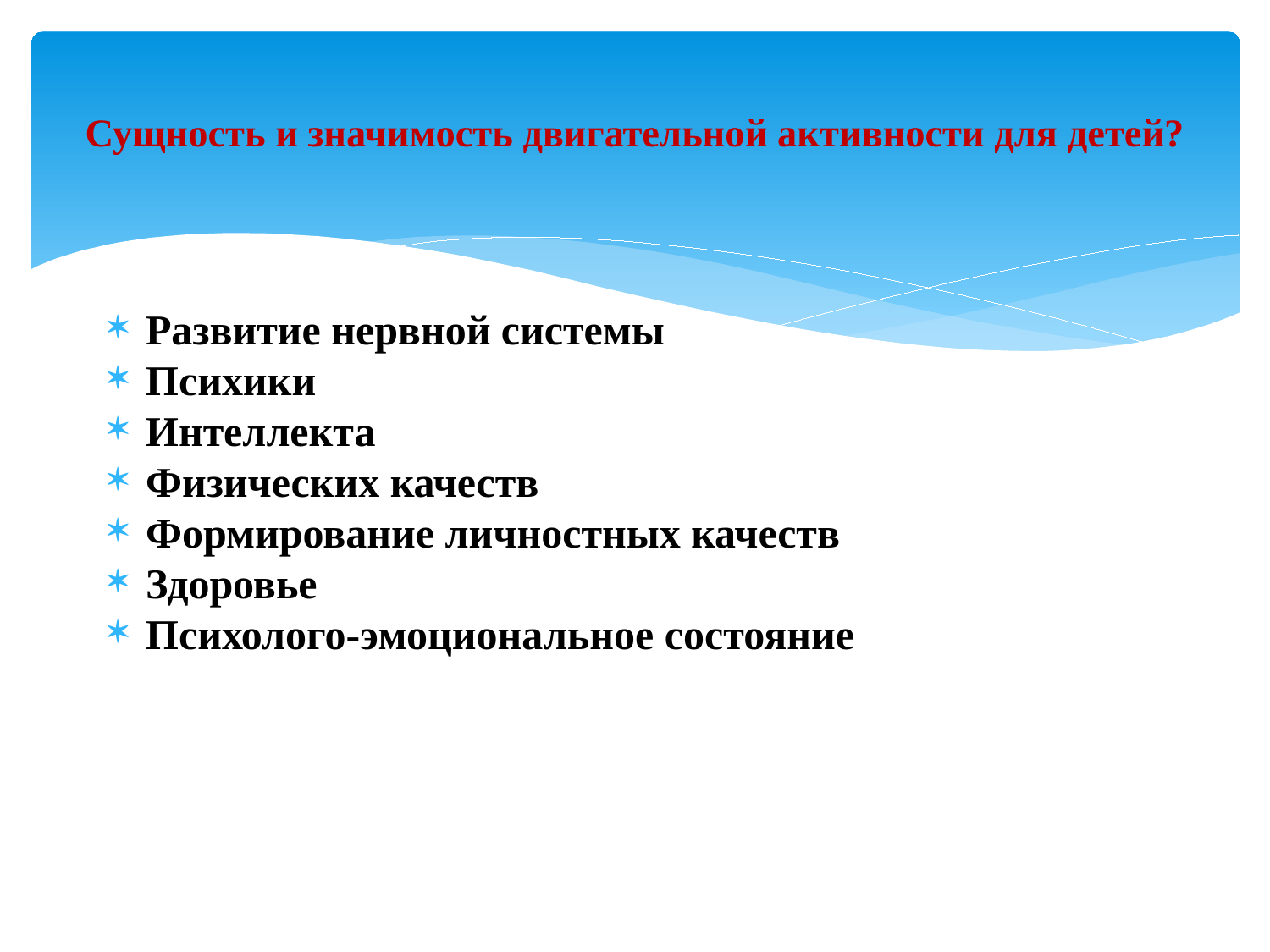

# Сущность и значимость двигательной активности для детей?
Развитие нервной системы
Психики
Интеллекта
Физических качеств
Формирование личностных качеств
Здоровье
Психолого-эмоциональное состояние